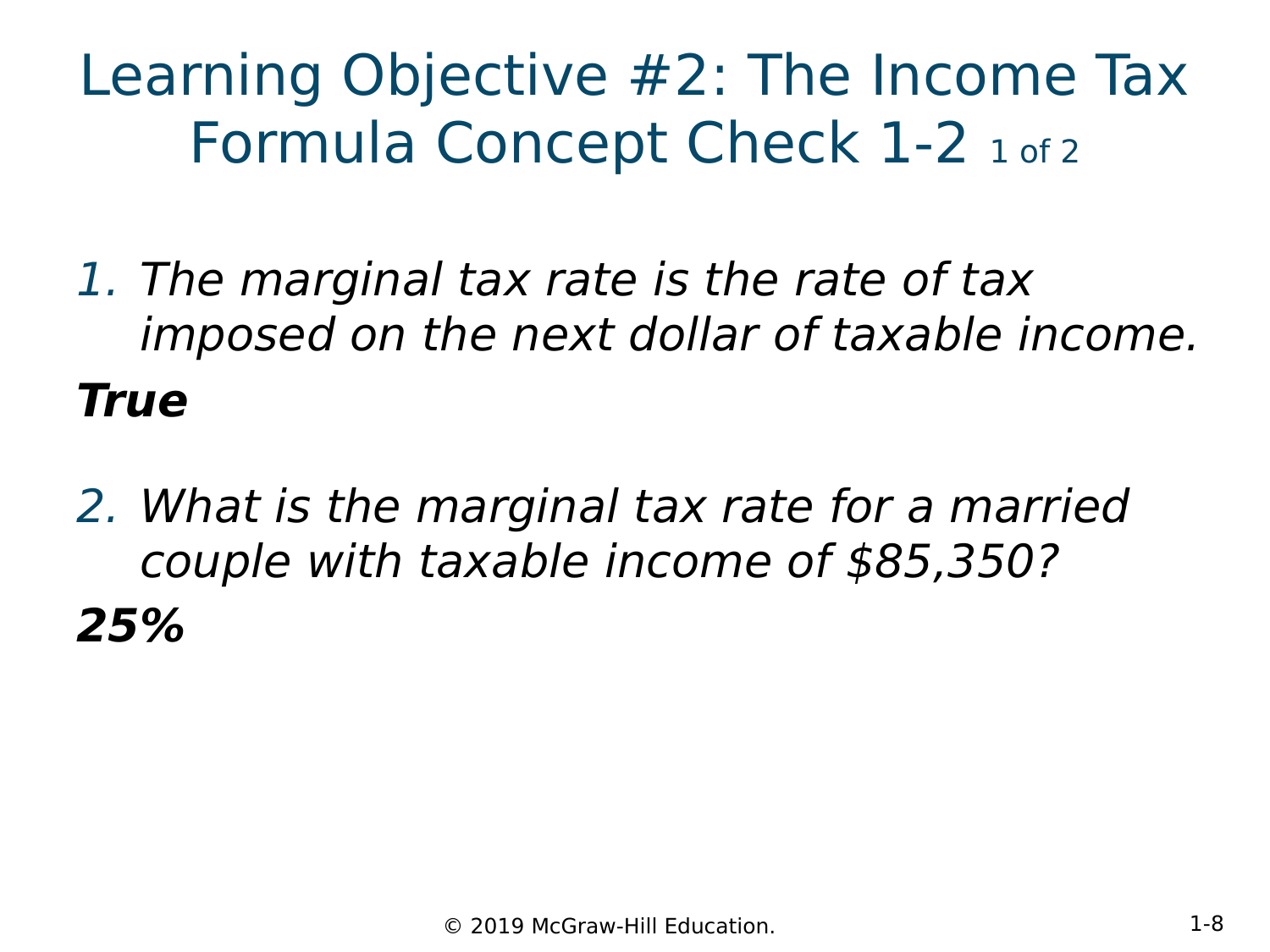

# Learning Objective #2: The Income Tax Formula Concept Check 1-2 1 of 2
The marginal tax rate is the rate of tax imposed on the next dollar of taxable income.
True
What is the marginal tax rate for a married couple with taxable income of $85,350?
25%